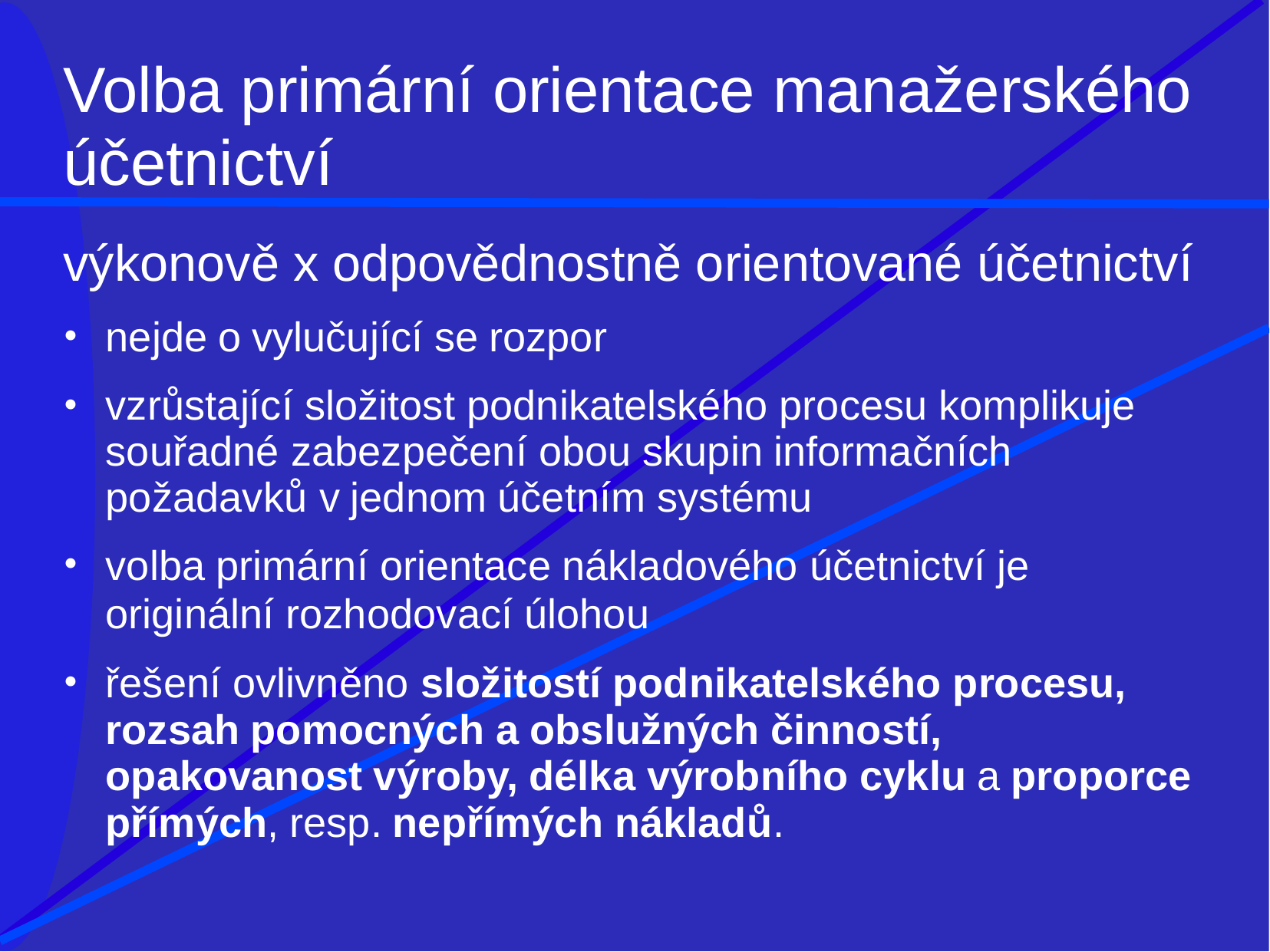

# Volba primární orientace manažerského
účetnictví
výkonově x odpovědnostně orientované účetnictví
nejde o vylučující se rozpor
vzrůstající složitost podnikatelského procesu komplikuje souřadné zabezpečení obou skupin informačních požadavků v jednom účetním systému
volba primární orientace nákladového účetnictví je
originální rozhodovací úlohou
řešení ovlivněno složitostí podnikatelského procesu, rozsah pomocných a obslužných činností, opakovanost výroby, délka výrobního cyklu a proporce přímých, resp. nepřímých nákladů.